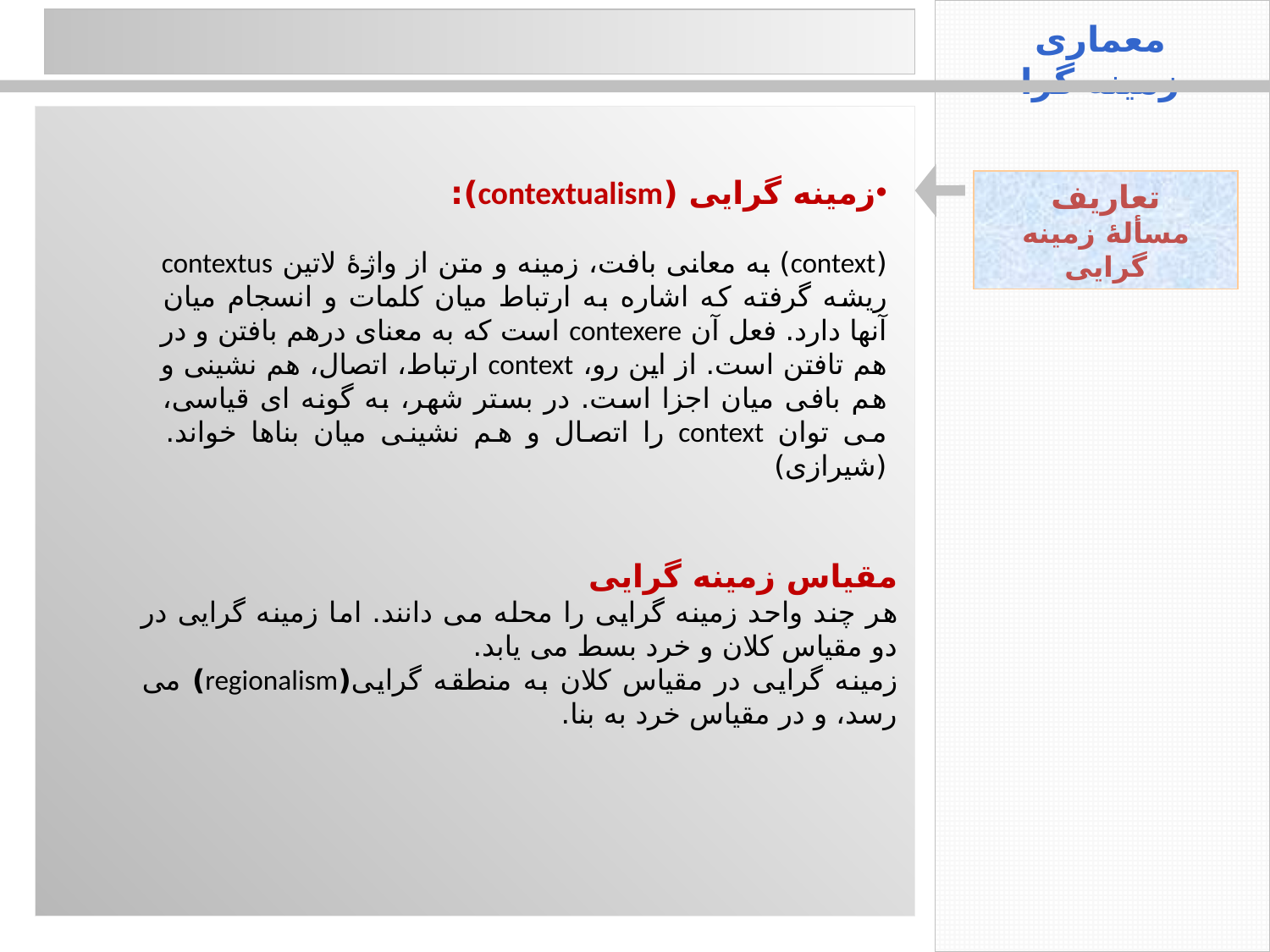

معماری زمینه گرا

زمینه گرایی (contextualism):

(context) به معانی بافت، زمینه و متن از واژۀ لاتین contextus ریشه گرفته که اشاره به ارتباط میان کلمات و انسجام میان آنها دارد. فعل آن contexere است که به معنای درهم بافتن و در هم تافتن است. از این رو، context ارتباط، اتصال، هم نشینی و هم بافی میان اجزا است. در بستر شهر، به گونه ای قیاسی، می توان context را اتصال و هم نشینی میان بناها خواند. (شيرازی)
تعاریف
مسألۀ زمینه گرایی

مقیاس زمینه گرایی
هر چند واحد زمینه گرایی را محله می دانند. اما زمینه گرایی در دو مقیاس کلان و خرد بسط می یابد.
زمینه گرایی در مقیاس کلان به منطقه گرایی(regionalism) می رسد، و در مقیاس خرد به بنا.

2